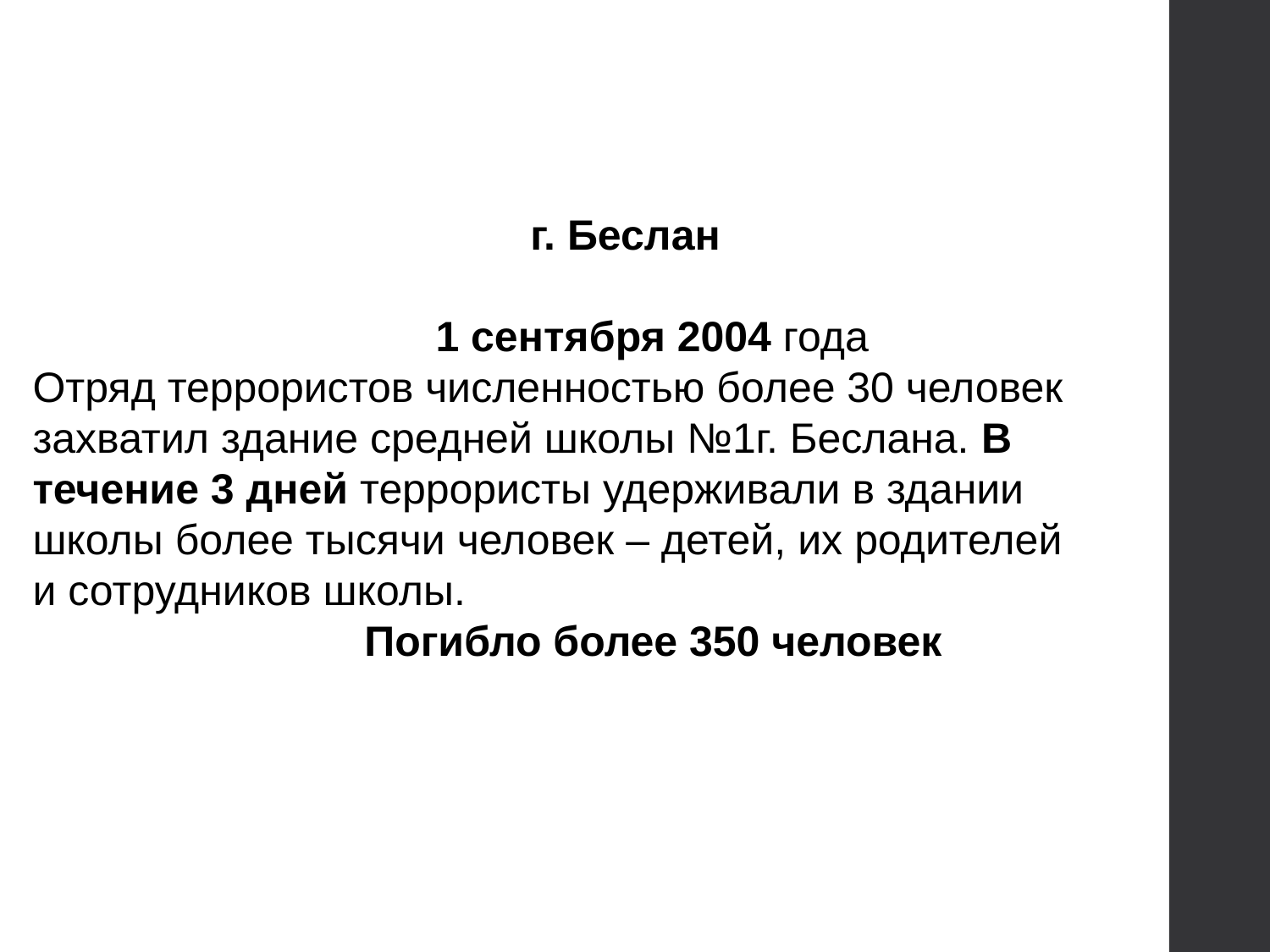

г. Беслан
                                  1 сентября 2004 года
Отряд террористов численностью более 30 человек захватил здание средней школы №1г. Беслана. В течение 3 дней террористы удерживали в здании школы более тысячи человек – детей, их родителей и сотрудников школы.
                            Погибло более 350 человек